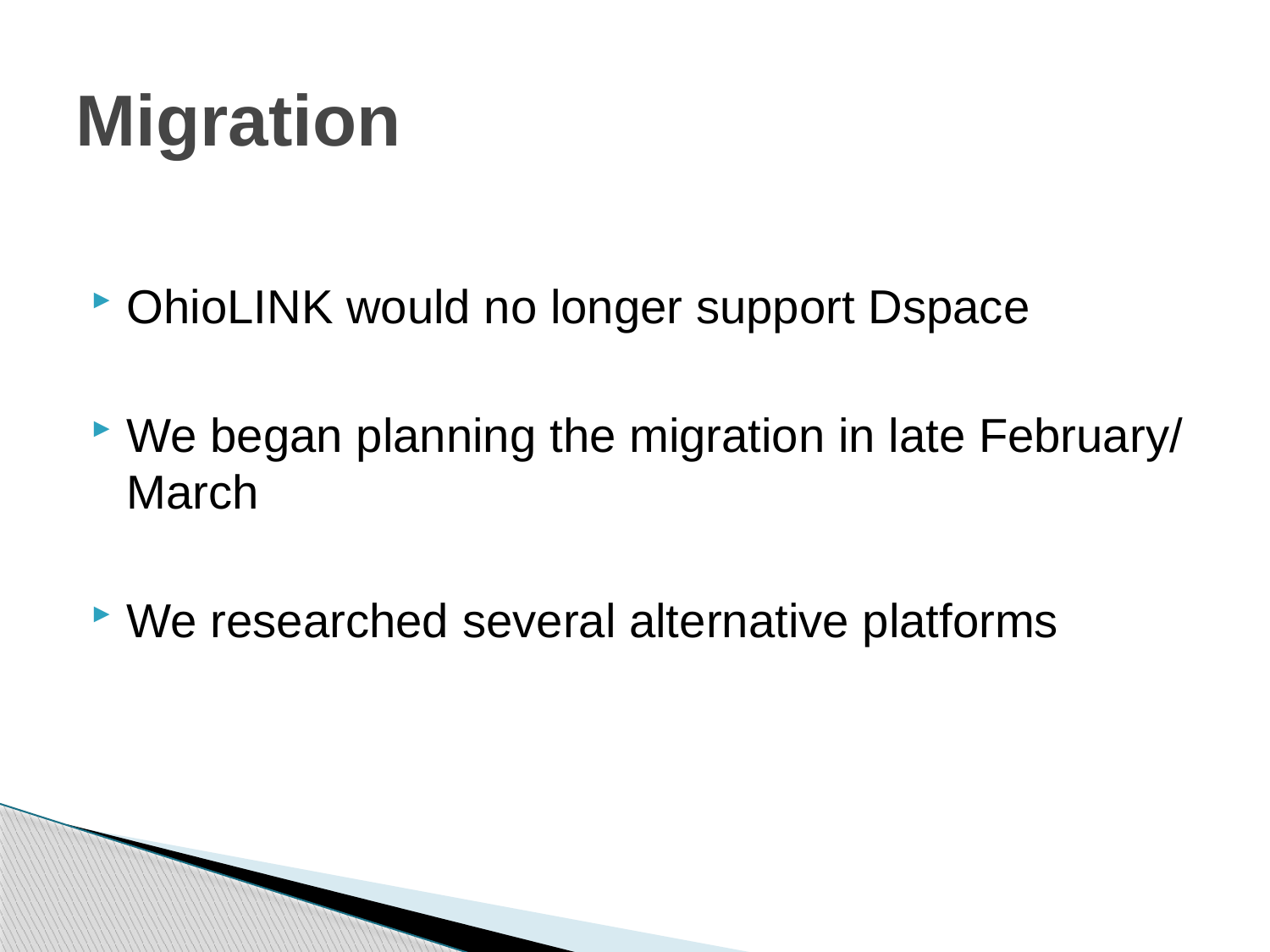

# Migration

OhioLINK would no longer support Dspace

We began planning the migration in late February/ March

We researched several alternative platforms